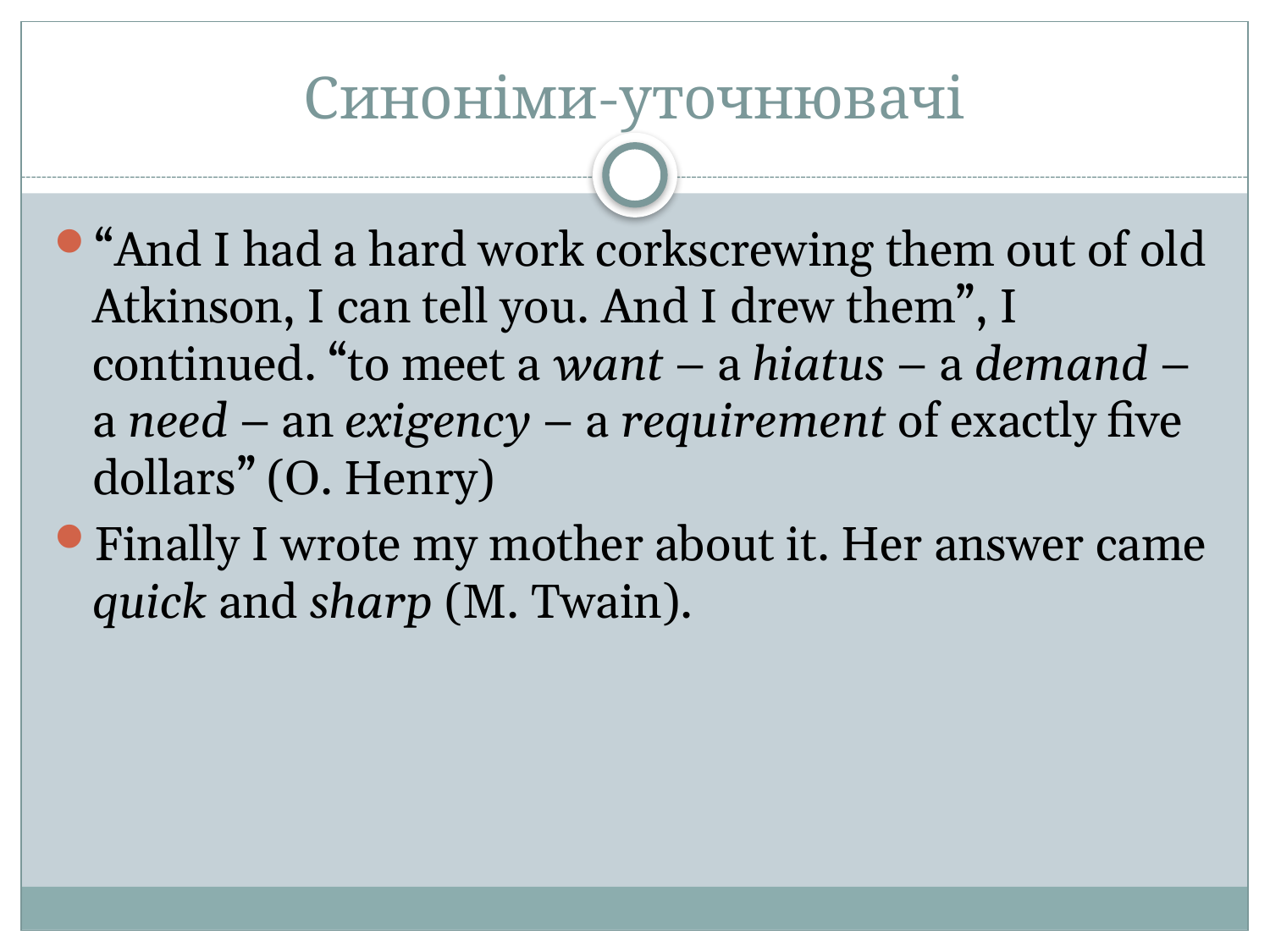

# Синоніми-уточнювачі
“And I had a hard work corkscrewing them out of old Atkinson, I can tell you. And I drew them”, I continued. “to meet a want – a hiatus – a demand – a need – an exigency – a requirement of exactly five dollars” (O. Henry)
Finally I wrote my mother about it. Her answer came quick and sharp (M. Twain).